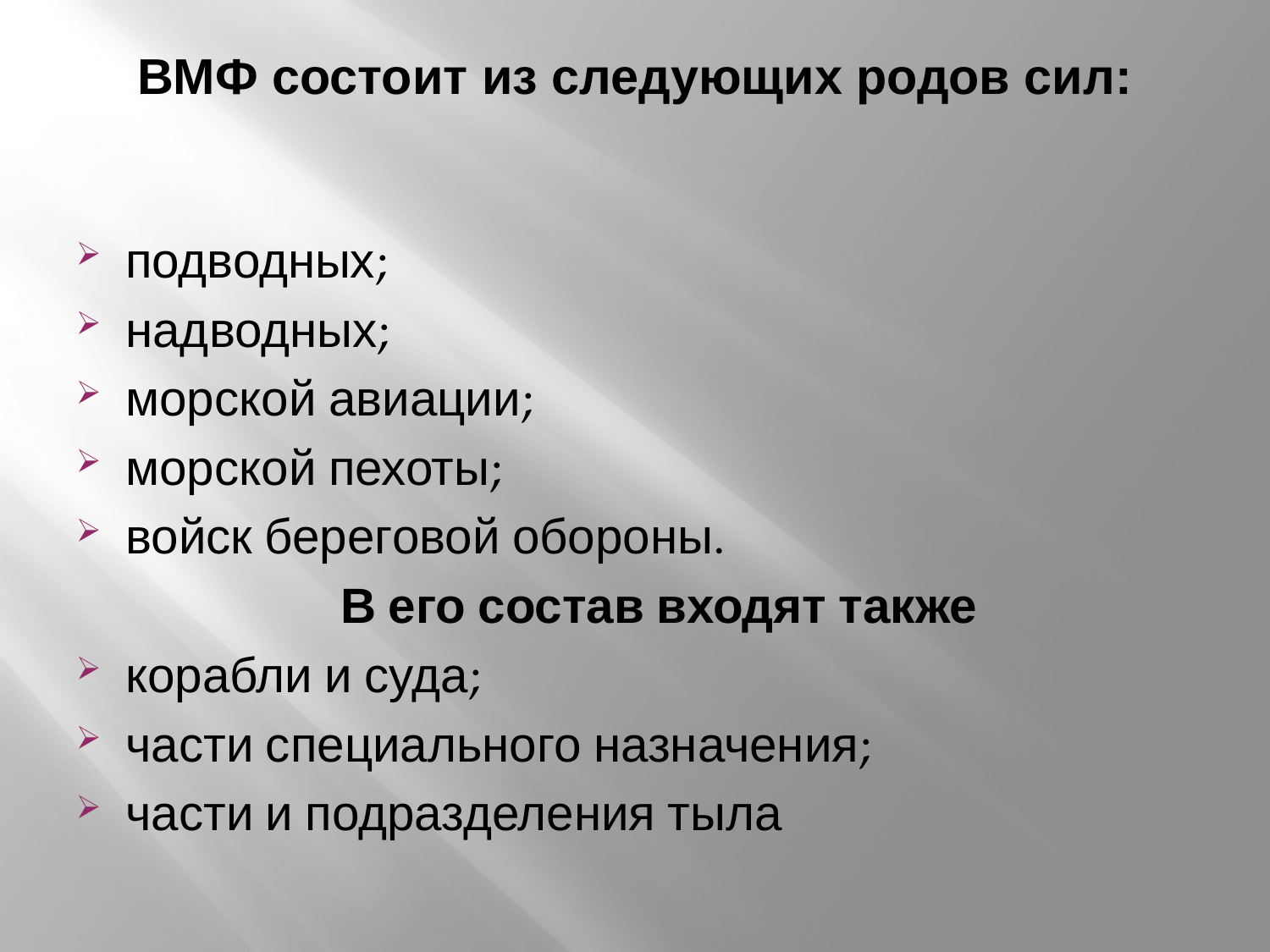

# ВМФ состоит из следующих родов сил:
подводных;
надводных;
морской авиации;
морской пехоты;
войск береговой обороны.
                    В его состав входят также
корабли и суда;
части специального назначения;
части и подразделения тыла